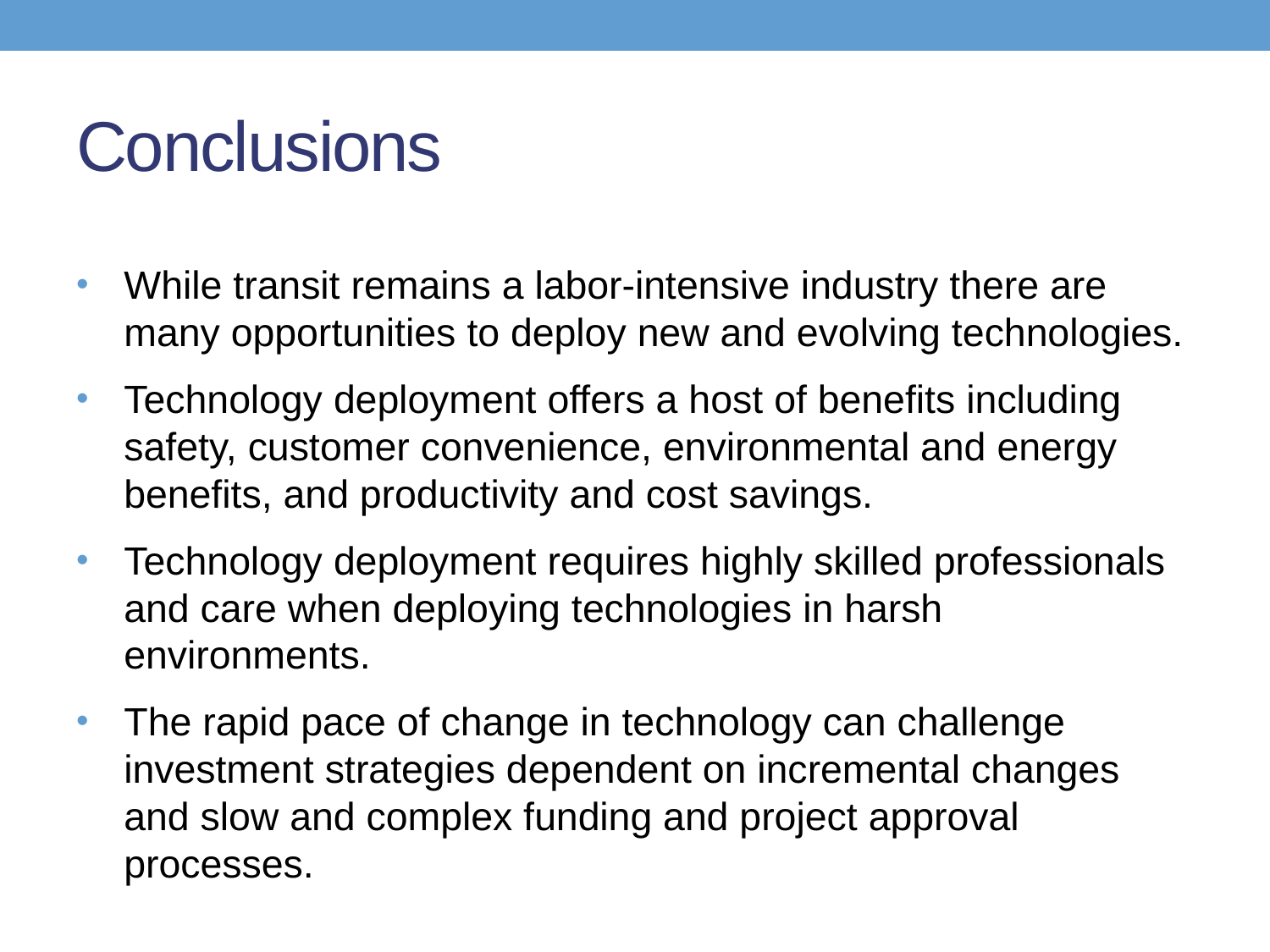

# Conclusions
While transit remains a labor-intensive industry there are many opportunities to deploy new and evolving technologies.
Technology deployment offers a host of benefits including safety, customer convenience, environmental and energy benefits, and productivity and cost savings.
Technology deployment requires highly skilled professionals and care when deploying technologies in harsh environments.
The rapid pace of change in technology can challenge investment strategies dependent on incremental changes and slow and complex funding and project approval processes.